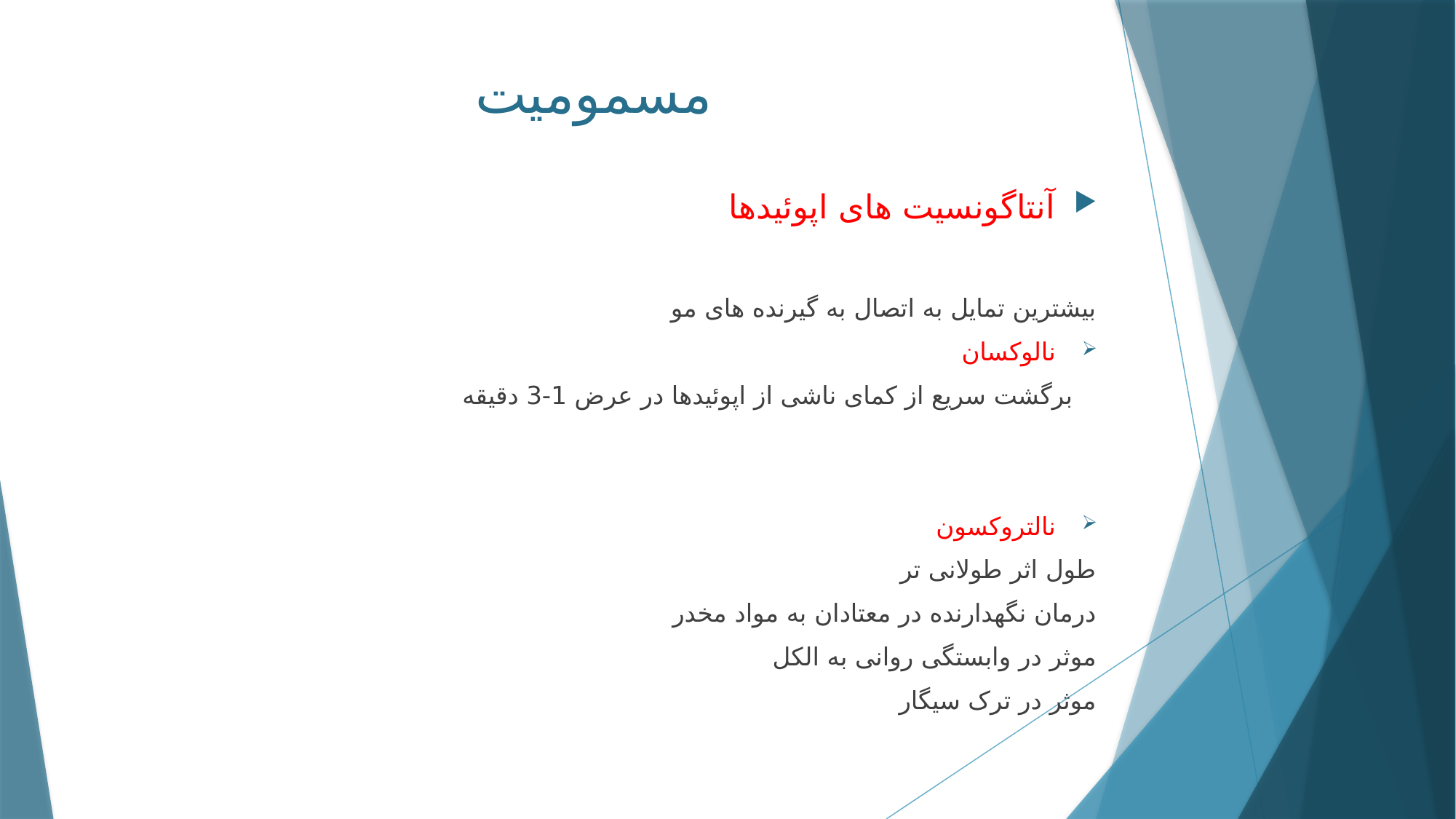

# مسمومیت
آنتاگونسیت های اپوئیدها

بیشترین تمایل به اتصال به گیرنده های مو
نالوکسان
   برگشت سریع از کمای ناشی از اپوئیدها در عرض 1-3 دقیقه

نالتروکسون
طول اثر طولانی تر
درمان نگهدارنده در معتادان به مواد مخدر
موثر در وابستگی روانی به الکل
موثر در ترک سیگار